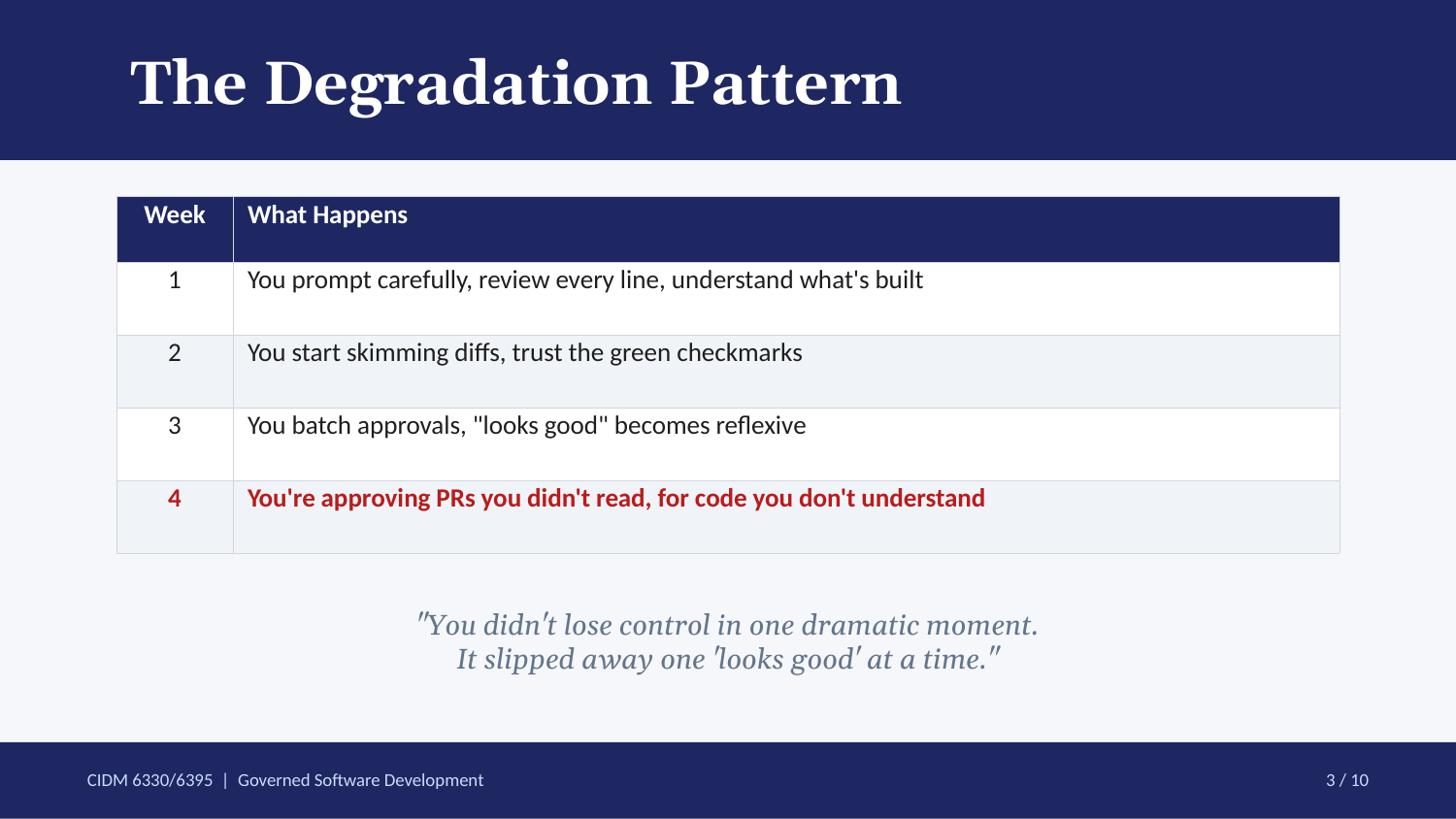

The Degradation Pattern
| Week | What Happens |
| --- | --- |
| 1 | You prompt carefully, review every line, understand what's built |
| 2 | You start skimming diffs, trust the green checkmarks |
| 3 | You batch approvals, "looks good" becomes reflexive |
| 4 | You're approving PRs you didn't read, for code you don't understand |
"You didn't lose control in one dramatic moment.
It slipped away one 'looks good' at a time."

CIDM 6330/6395  |  Governed Software Development
3 / 10